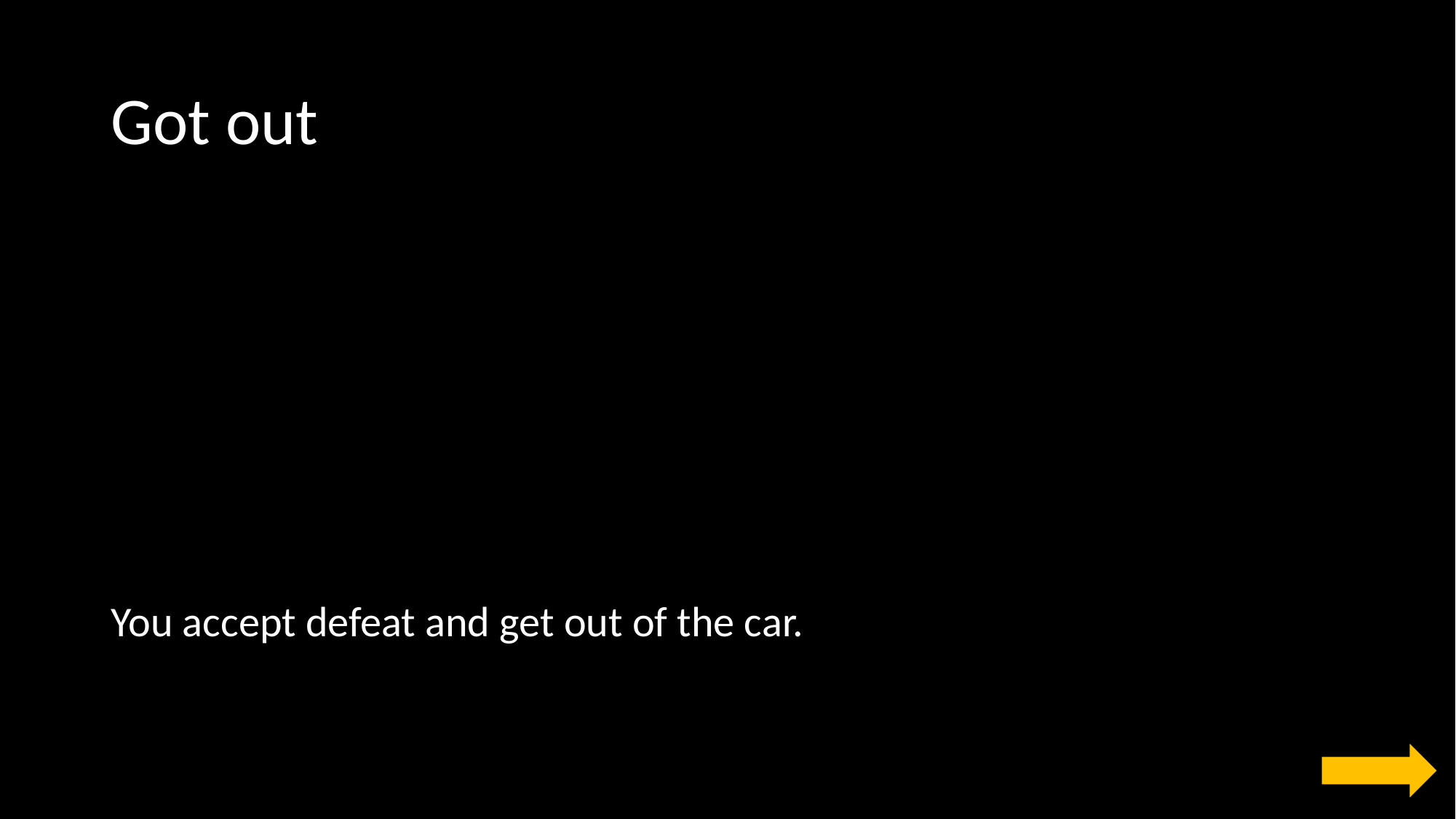

# Got out
You accept defeat and get out of the car.